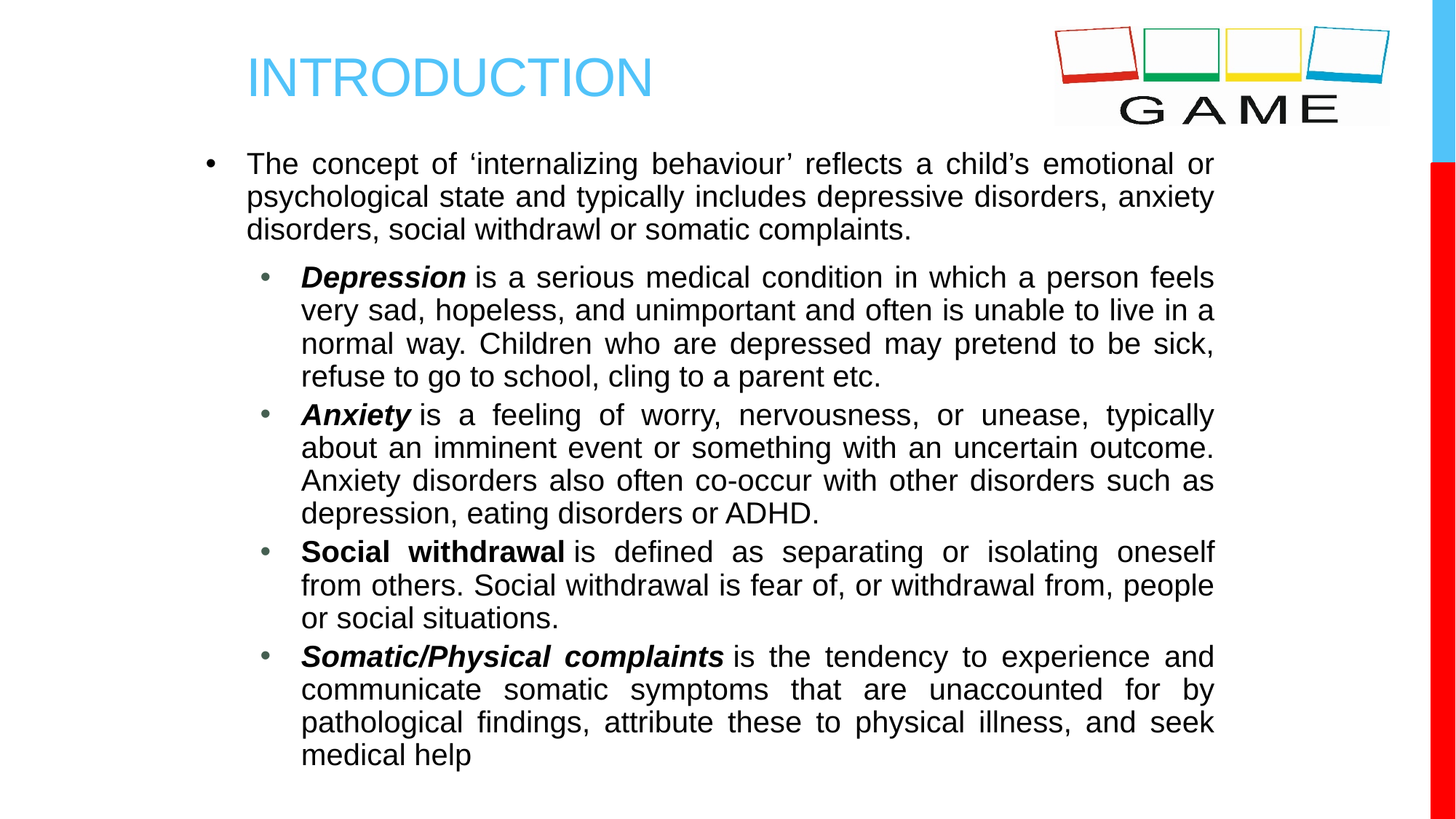

# INTRODUCTION
The concept of ‘internalizing behaviour’ reflects a child’s emotional or psychological state and typically includes depressive disorders, anxiety disorders, social withdrawl or somatic complaints.
Depression is a serious medical condition in which a person feels very sad, hopeless, and unimportant and often is unable to live in a normal way. Children who are depressed may pretend to be sick, refuse to go to school, cling to a parent etc.
Anxiety is a feeling of worry, nervousness, or unease, typically about an imminent event or something with an uncertain outcome. Anxiety disorders also often co-occur with other disorders such as depression, eating disorders or ADHD.
Social withdrawal is defined as separating or isolating oneself from others. Social withdrawal is fear of, or withdrawal from, people or social situations.
Somatic/Physical complaints is the tendency to experience and communicate somatic symptoms that are unaccounted for by pathological findings, attribute these to physical illness, and seek medical help